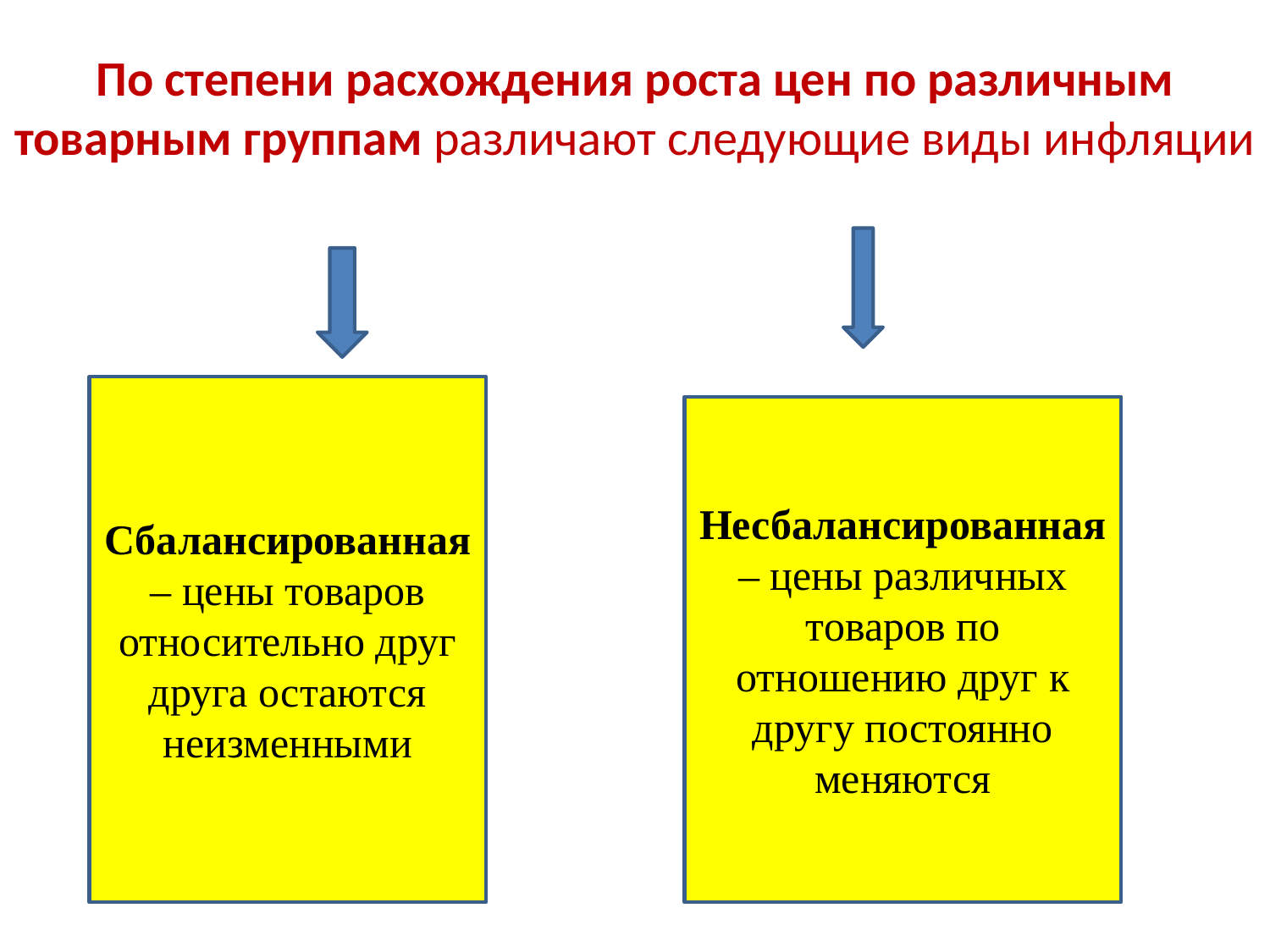

По степени расхождения роста цен по различным товарным группам различают следующие виды инфляции

Сбалансированная – цены товаров относительно друг друга остаются неизменными
Несбалансированная – цены различных товаров по отношению друг к другу постоянно меняются